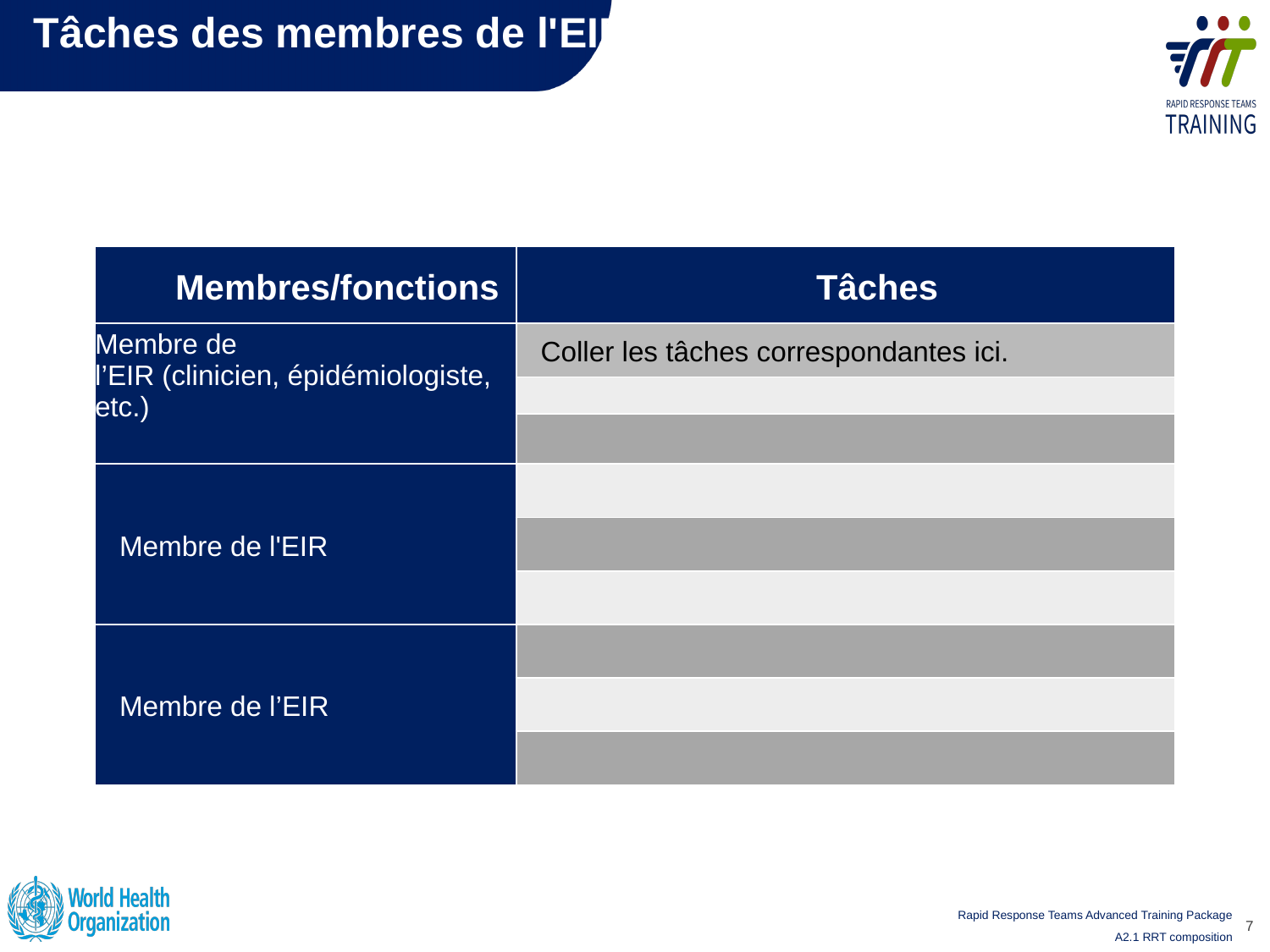

# Tâches des membres de l'EIR
| Membres/fonctions | Tâches |
| --- | --- |
| Membre de l’EIR (clinicien, épidémiologiste, etc.) | Coller les tâches correspondantes ici. |
|  |  |
|  |  |
| Membre de l'EIR |  |
|  |  |
|  |  |
| Membre de l’EIR |  |
|  |  |
|  |  |
7